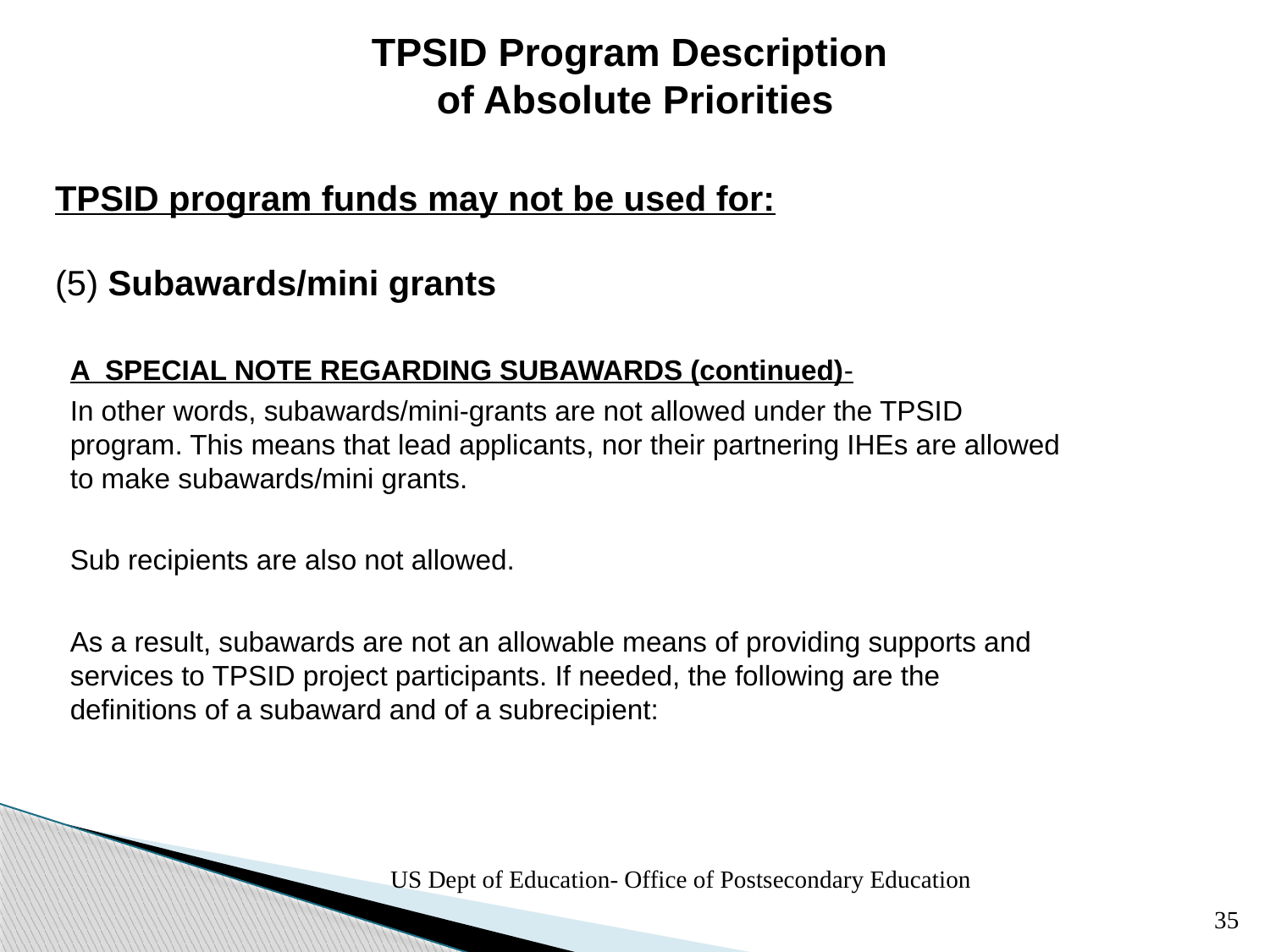

# TPSID Program Description of Absolute Priorities

TPSID program funds may not be used for:

(5) Subawards/mini grants

A  SPECIAL NOTE REGARDING SUBAWARDS (continued)-
In other words, subawards/mini-grants are not allowed under the TPSID program. This means that lead applicants, nor their partnering IHEs are allowed to make subawards/mini grants.

Sub recipients are also not allowed.

As a result, subawards are not an allowable means of providing supports and services to TPSID project participants. If needed, the following are the definitions of a subaward and of a subrecipient:

US Dept of Education- Office of Postsecondary Education
35